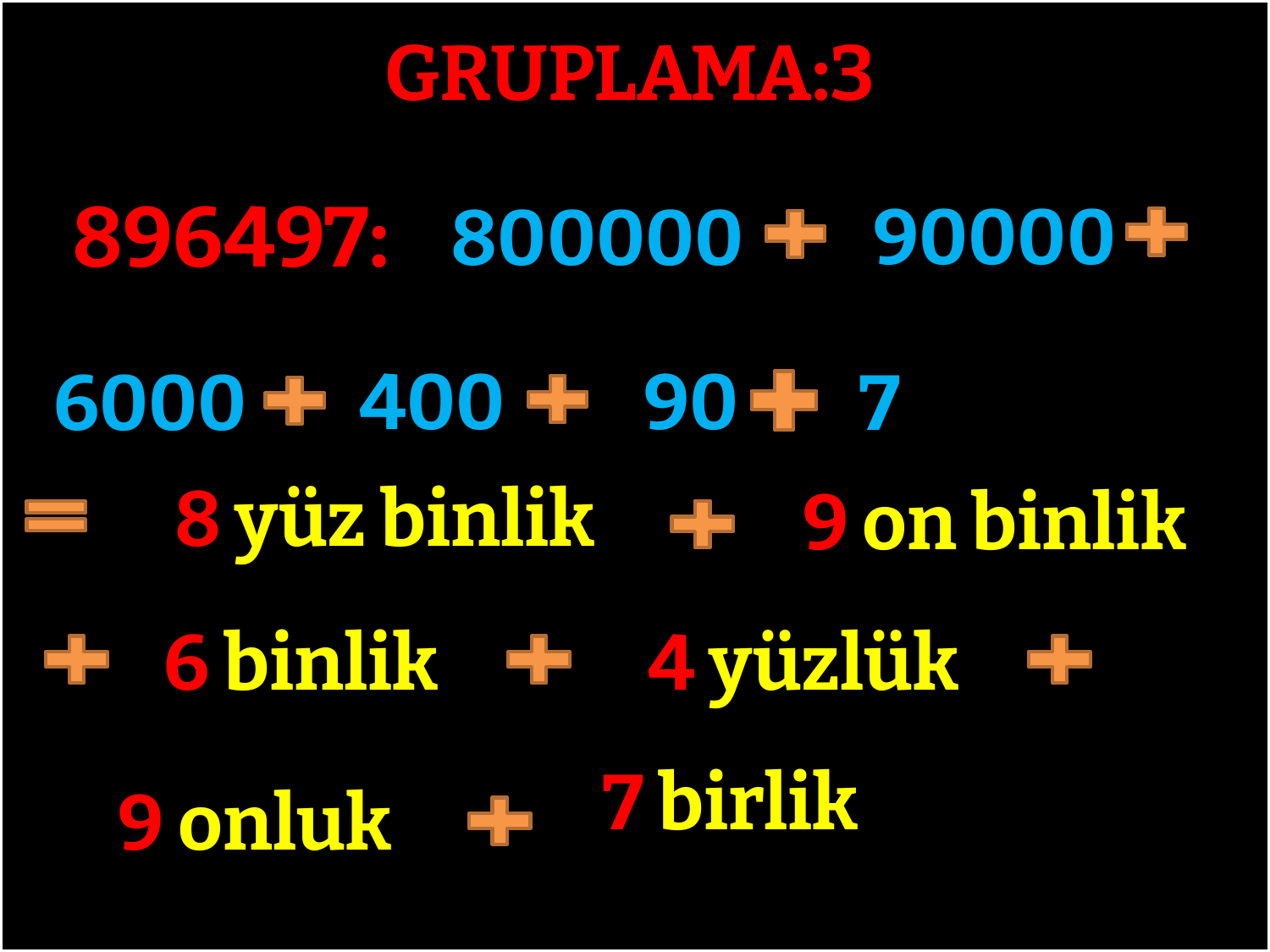

GRUPLAMA:3
#
896497:
90000
800000

90
400
6000
7

8 yüz binlik
9 on binlik

6 binlik
4 yüzlük

7 birlik
9 onluk